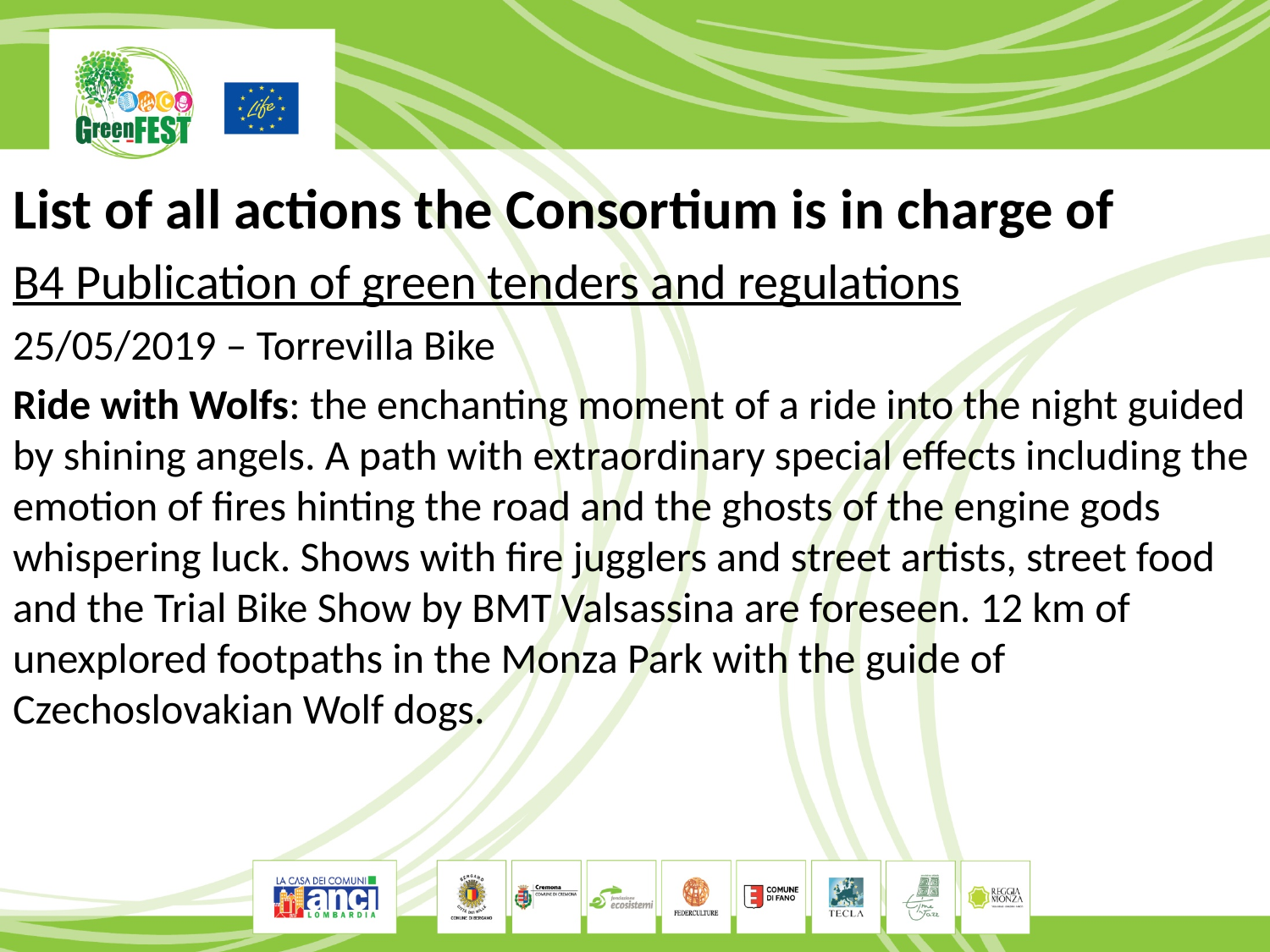

List of all actions the Consortium is in charge of
B4 Publication of green tenders and regulations
25/05/2019 – Torrevilla Bike
Ride with Wolfs: the enchanting moment of a ride into the night guided by shining angels. A path with extraordinary special effects including the emotion of fires hinting the road and the ghosts of the engine gods whispering luck. Shows with fire jugglers and street artists, street food and the Trial Bike Show by BMT Valsassina are foreseen. 12 km of unexplored footpaths in the Monza Park with the guide of Czechoslovakian Wolf dogs.